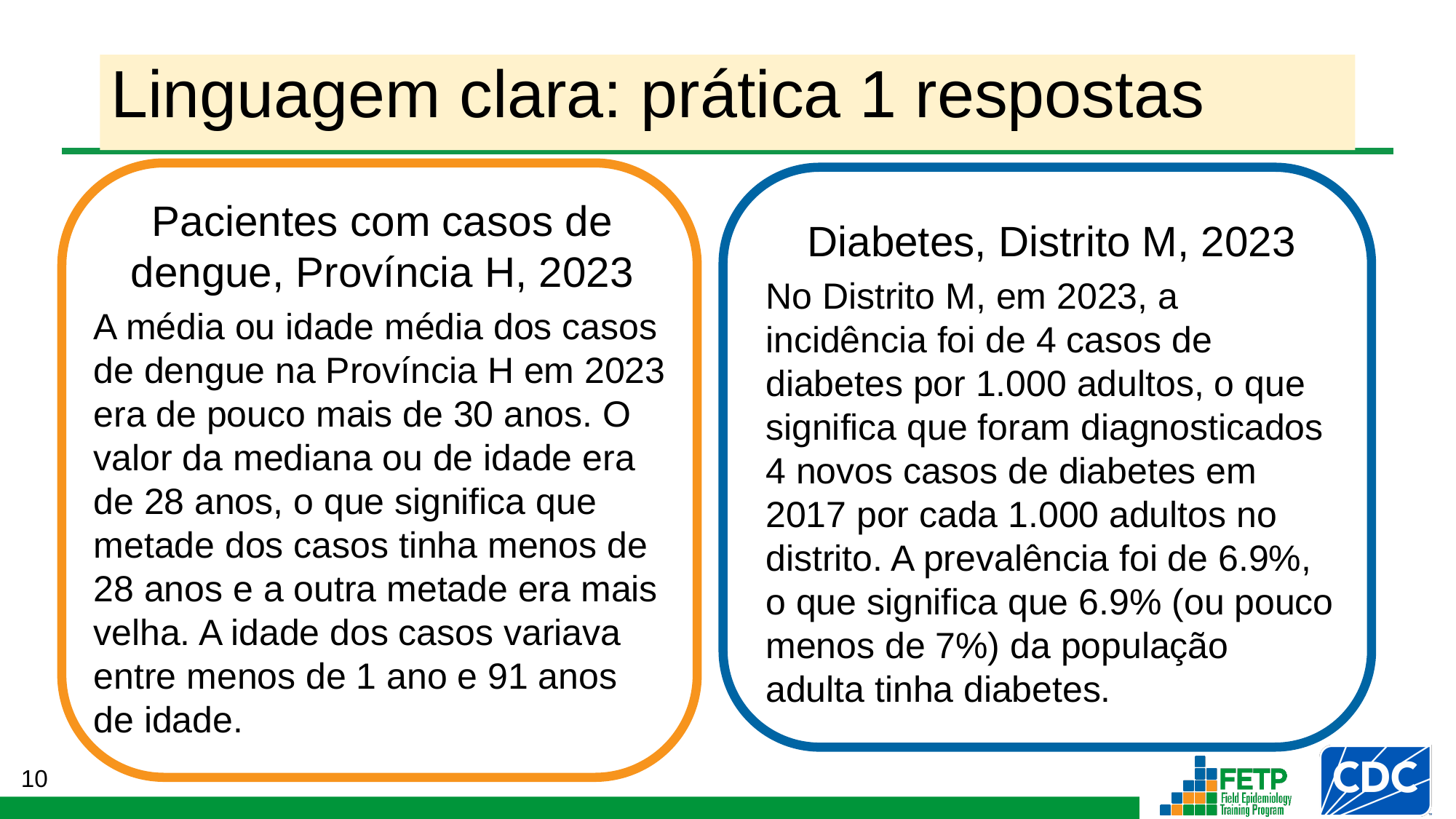

# Linguagem clara: prática 1 respostas

Pacientes com casos de dengue, Província H, 2023
A média ou idade média dos casos de dengue na Província H em 2023 era de pouco mais de 30 anos. O valor da mediana ou de idade era de 28 anos, o que significa que metade dos casos tinha menos de 28 anos e a outra metade era mais velha. A idade dos casos variava entre menos de 1 ano e 91 anos
de idade.
Diabetes, Distrito M, 2023
No Distrito M, em 2023, a incidência foi de 4 casos de diabetes por 1.000 adultos, o que significa que foram diagnosticados 4 novos casos de diabetes em 2017 por cada 1.000 adultos no distrito. A prevalência foi de 6.9%, o que significa que 6.9% (ou pouco menos de 7%) da população adulta tinha diabetes.